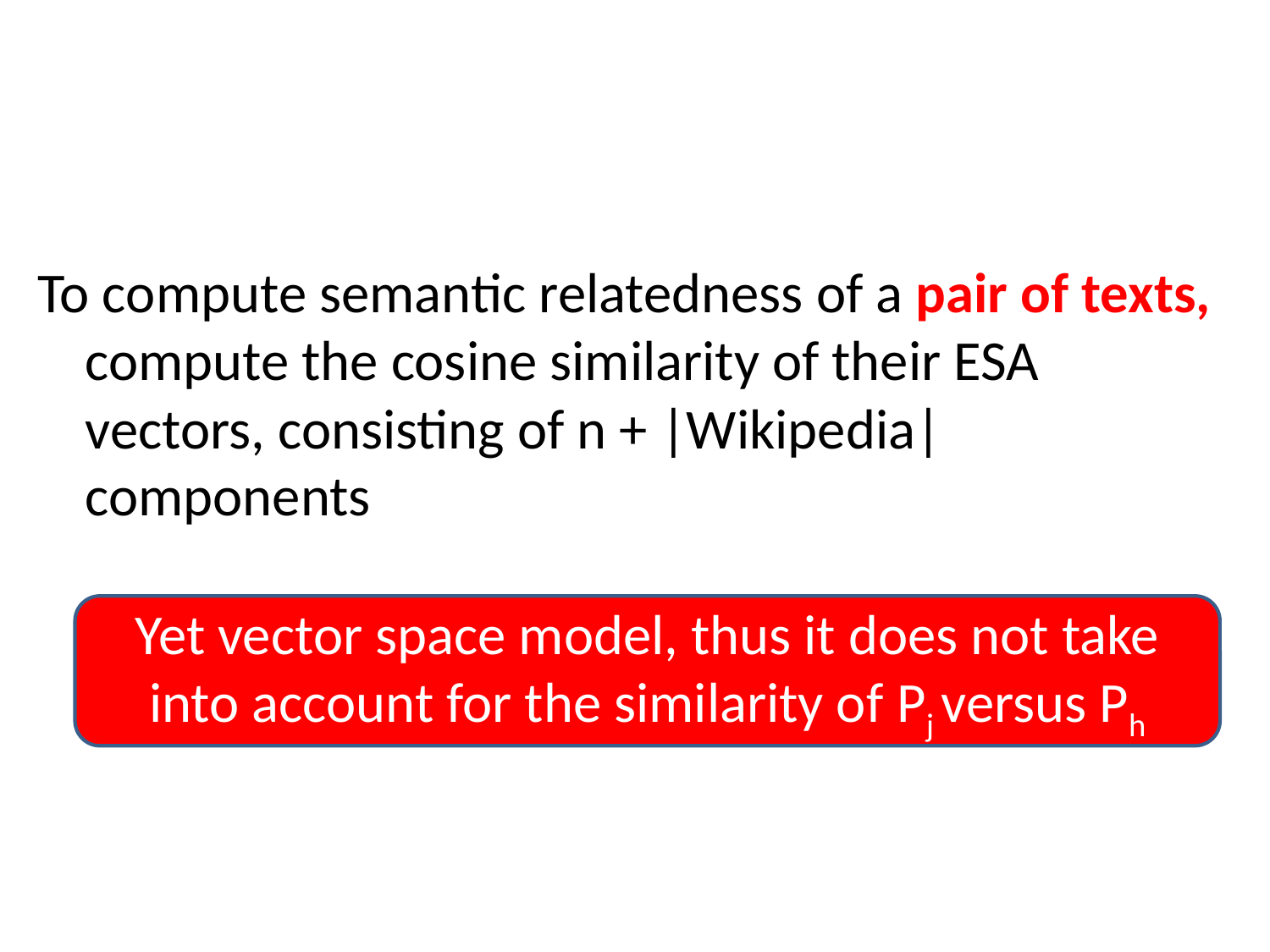

# #5: Explicit Semantic Analysis [Gabrilovitch et al, IJCAI 07]
To compute semantic relatedness of a pair of texts, compute the cosine similarity of their ESA vectors, consisting of n + |Wikipedia| components

Yet vector space model, thus it does not take into account for the similarity of Pj versus Ph